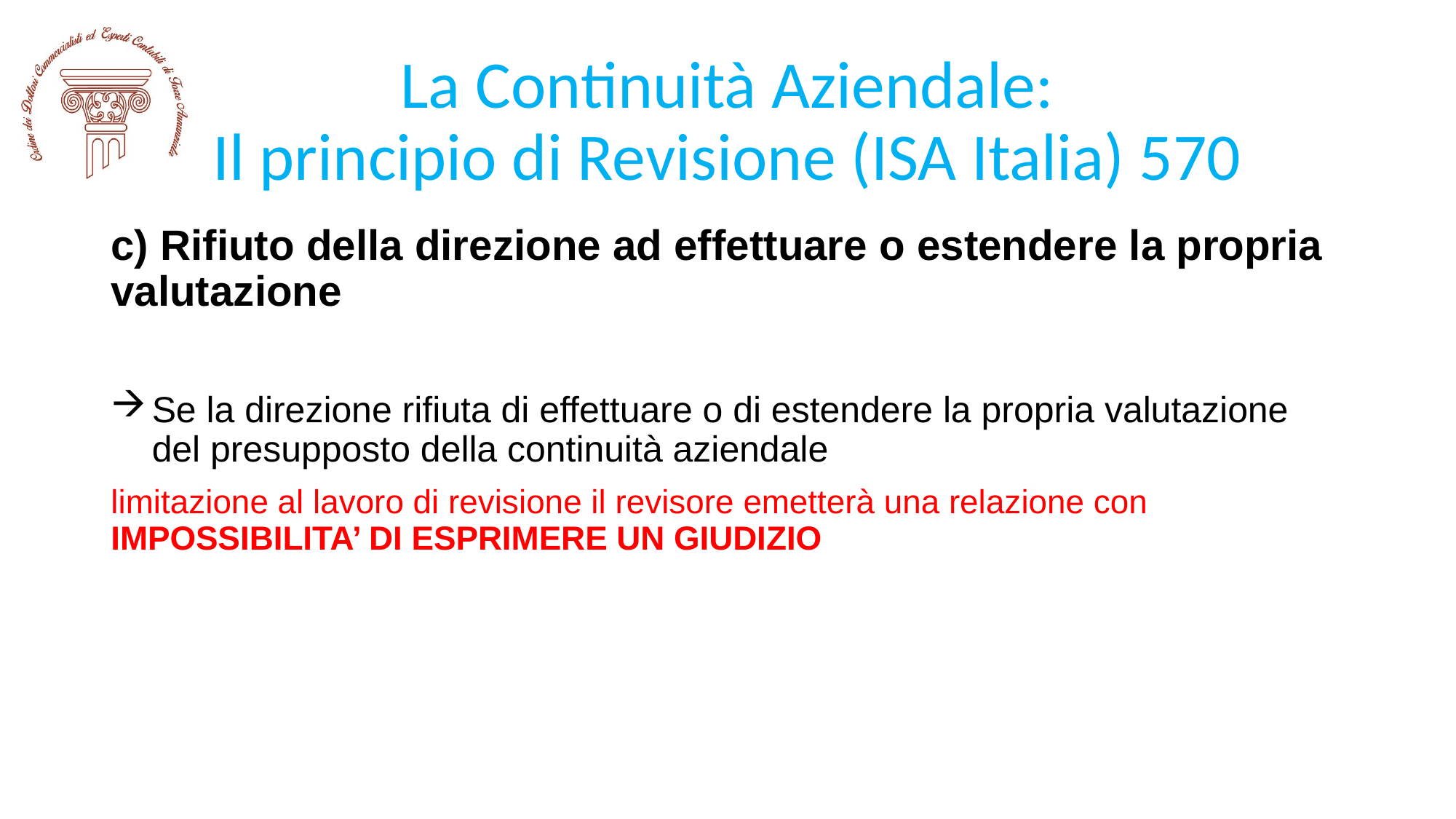

# La Continuità Aziendale: Il principio di Revisione (ISA Italia) 570
c) Rifiuto della direzione ad effettuare o estendere la propria valutazione

Se la direzione rifiuta di effettuare o di estendere la propria valutazione del presupposto della continuità aziendale
limitazione al lavoro di revisione il revisore emetterà una relazione con IMPOSSIBILITA’ DI ESPRIMERE UN GIUDIZIO